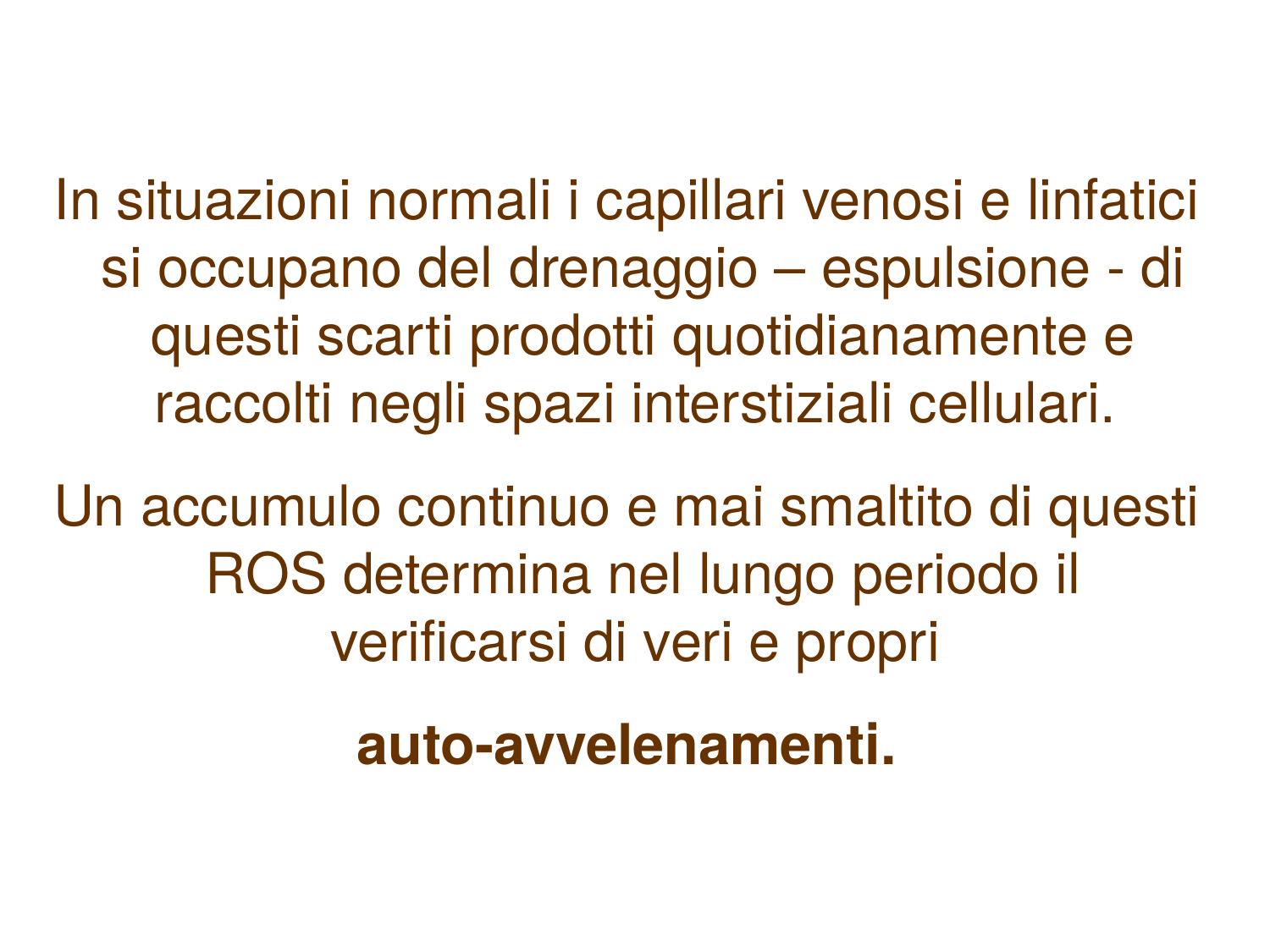

In situazioni normali i capillari venosi e linfatici si occupano del drenaggio – espulsione - di questi scarti prodotti quotidianamente e raccolti negli spazi interstiziali cellulari.
Un accumulo continuo e mai smaltito di questi ROS determina nel lungo periodo il verificarsi di veri e propri
auto-avvelenamenti.